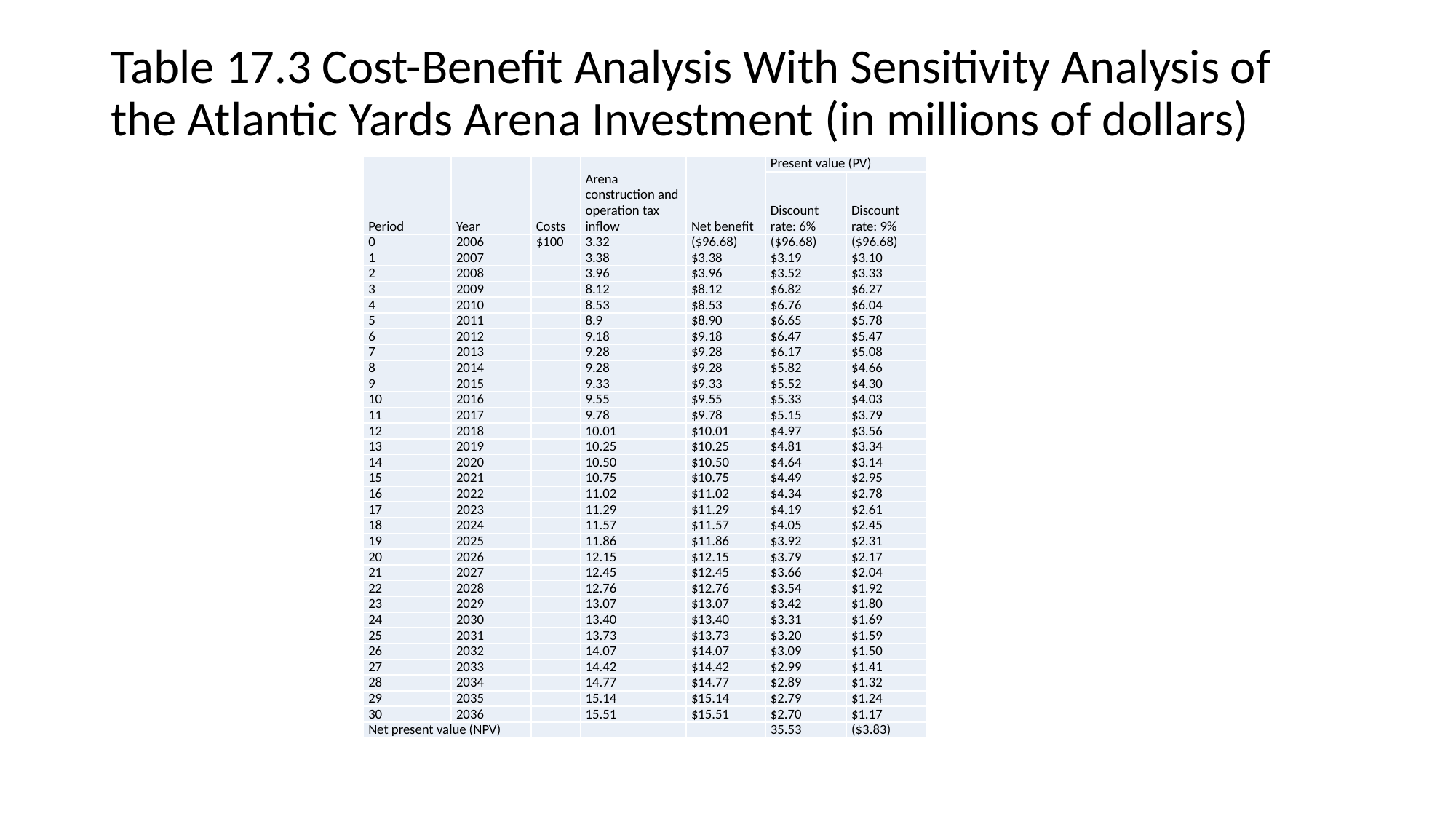

# Table 17.3 Cost-Benefit Analysis With Sensitivity Analysis of the Atlantic Yards Arena Investment (in millions of dollars)
| Period | Year | Costs | Arena construction and operation tax inflow | Net benefit | Present value (PV) |  |
| --- | --- | --- | --- | --- | --- | --- |
|  |  |  |  |  | Discount rate: 6% | Discount rate: 9% |
| 0 | 2006 | $100 | 3.32 | ($96.68) | ($96.68) | ($96.68) |
| 1 | 2007 |  | 3.38 | $3.38 | $3.19 | $3.10 |
| 2 | 2008 |  | 3.96 | $3.96 | $3.52 | $3.33 |
| 3 | 2009 |  | 8.12 | $8.12 | $6.82 | $6.27 |
| 4 | 2010 |  | 8.53 | $8.53 | $6.76 | $6.04 |
| 5 | 2011 |  | 8.9 | $8.90 | $6.65 | $5.78 |
| 6 | 2012 |  | 9.18 | $9.18 | $6.47 | $5.47 |
| 7 | 2013 |  | 9.28 | $9.28 | $6.17 | $5.08 |
| 8 | 2014 |  | 9.28 | $9.28 | $5.82 | $4.66 |
| 9 | 2015 |  | 9.33 | $9.33 | $5.52 | $4.30 |
| 10 | 2016 |  | 9.55 | $9.55 | $5.33 | $4.03 |
| 11 | 2017 |  | 9.78 | $9.78 | $5.15 | $3.79 |
| 12 | 2018 |  | 10.01 | $10.01 | $4.97 | $3.56 |
| 13 | 2019 |  | 10.25 | $10.25 | $4.81 | $3.34 |
| 14 | 2020 |  | 10.50 | $10.50 | $4.64 | $3.14 |
| 15 | 2021 |  | 10.75 | $10.75 | $4.49 | $2.95 |
| 16 | 2022 |  | 11.02 | $11.02 | $4.34 | $2.78 |
| 17 | 2023 |  | 11.29 | $11.29 | $4.19 | $2.61 |
| 18 | 2024 |  | 11.57 | $11.57 | $4.05 | $2.45 |
| 19 | 2025 |  | 11.86 | $11.86 | $3.92 | $2.31 |
| 20 | 2026 |  | 12.15 | $12.15 | $3.79 | $2.17 |
| 21 | 2027 |  | 12.45 | $12.45 | $3.66 | $2.04 |
| 22 | 2028 |  | 12.76 | $12.76 | $3.54 | $1.92 |
| 23 | 2029 |  | 13.07 | $13.07 | $3.42 | $1.80 |
| 24 | 2030 |  | 13.40 | $13.40 | $3.31 | $1.69 |
| 25 | 2031 |  | 13.73 | $13.73 | $3.20 | $1.59 |
| 26 | 2032 |  | 14.07 | $14.07 | $3.09 | $1.50 |
| 27 | 2033 |  | 14.42 | $14.42 | $2.99 | $1.41 |
| 28 | 2034 |  | 14.77 | $14.77 | $2.89 | $1.32 |
| 29 | 2035 |  | 15.14 | $15.14 | $2.79 | $1.24 |
| 30 | 2036 |  | 15.51 | $15.51 | $2.70 | $1.17 |
| Net present value (NPV) |  |  |  |  | 35.53 | ($3.83) |